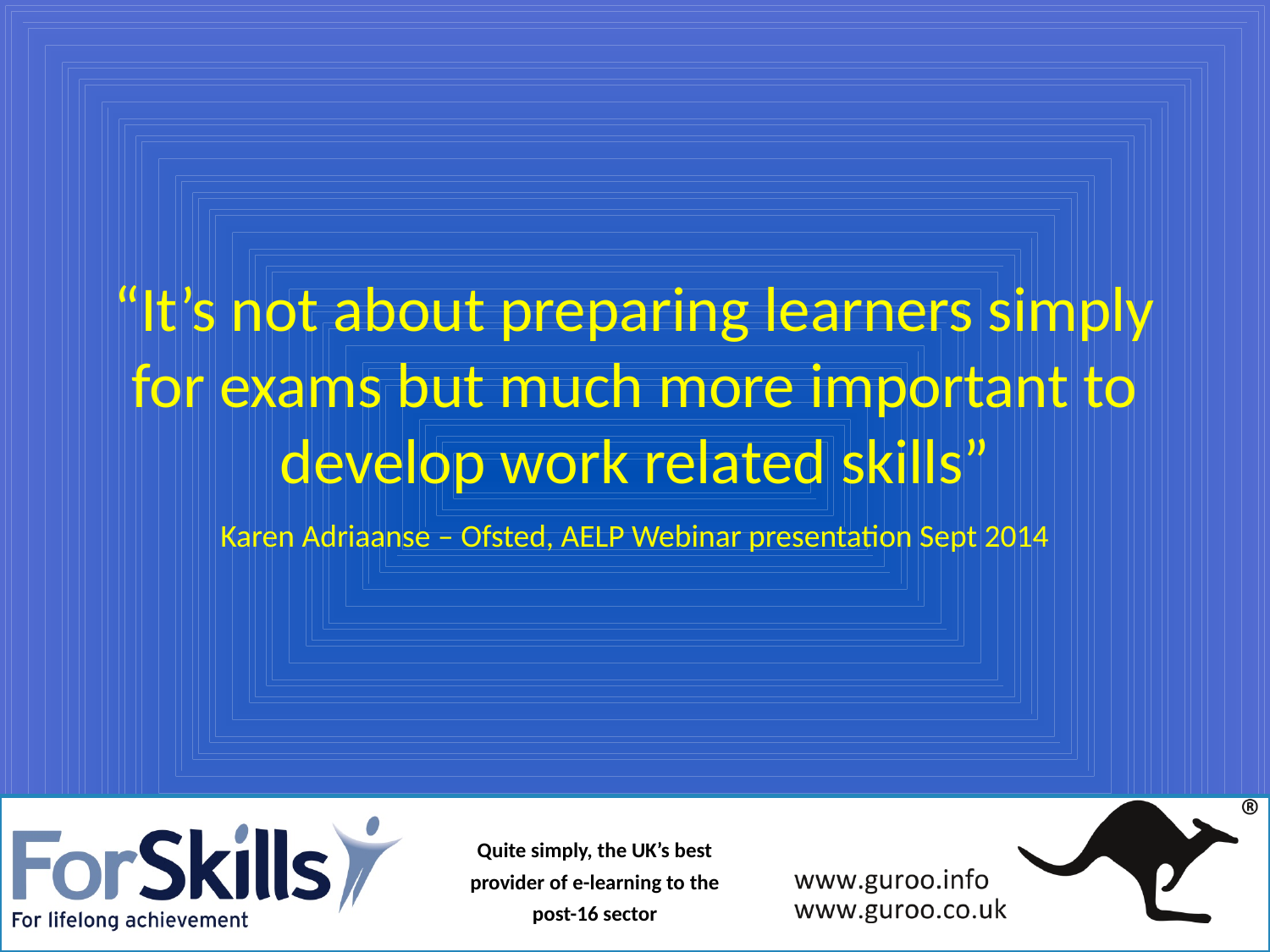

# “It’s not about preparing learners simply for exams but much more important to develop work related skills” Karen Adriaanse – Ofsted, AELP Webinar presentation Sept 2014